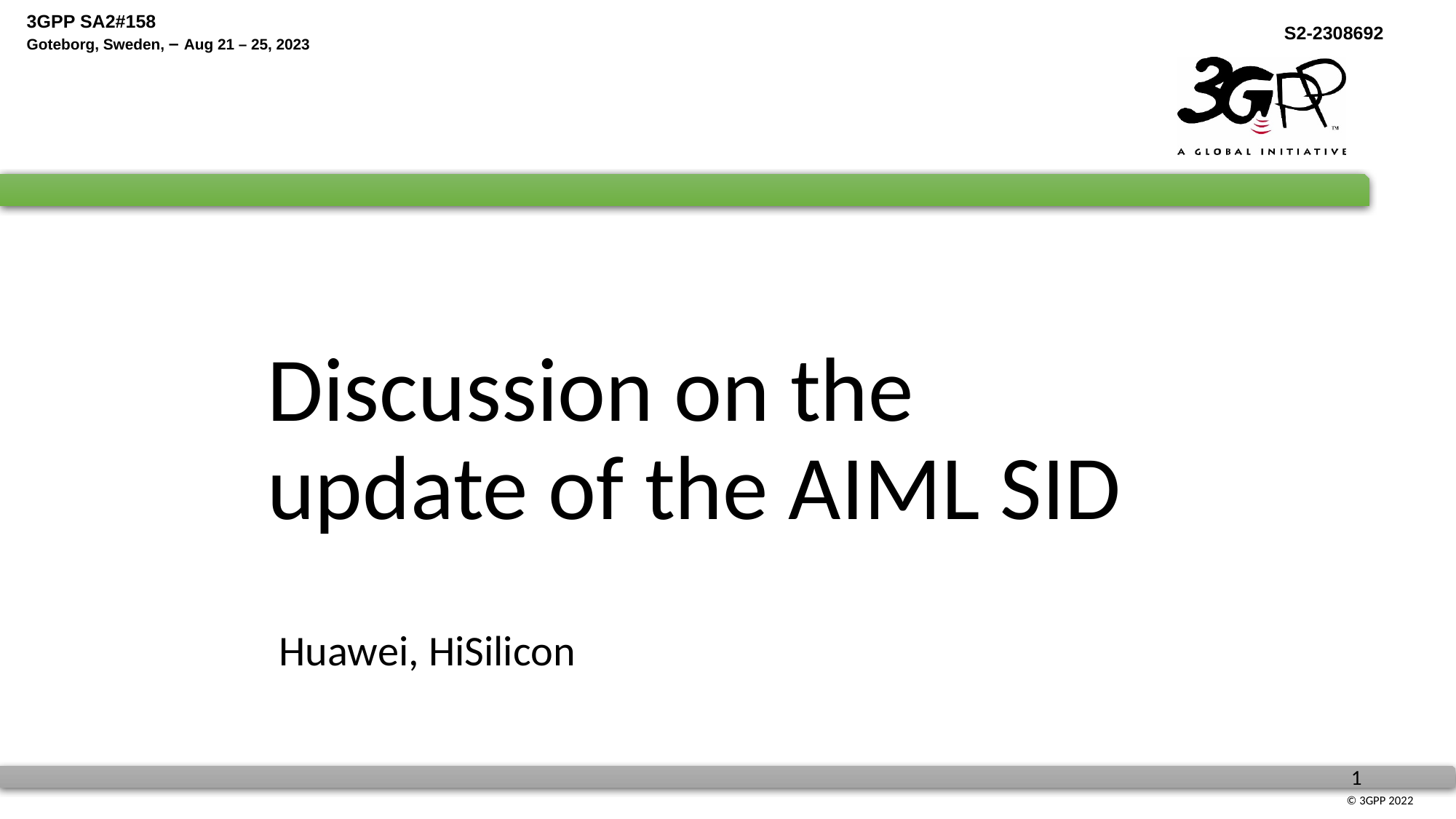

# Discussion on the update of the AIML SID

Huawei, HiSilicon